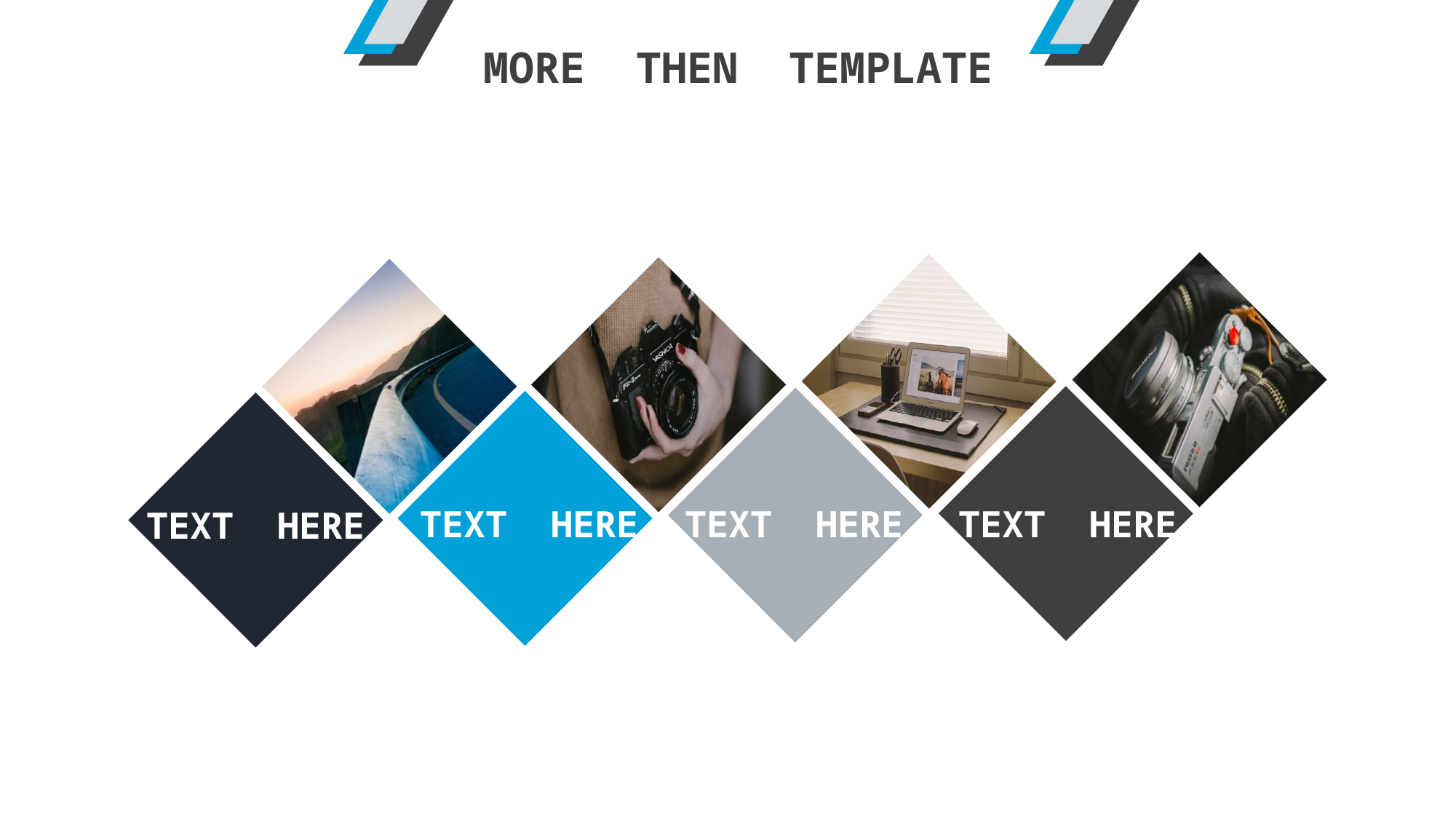

MORE  THEN  TEMPLATE

  TEXT  HERE
  TEXT  HERE
  TEXT  HERE
  TEXT  HERE